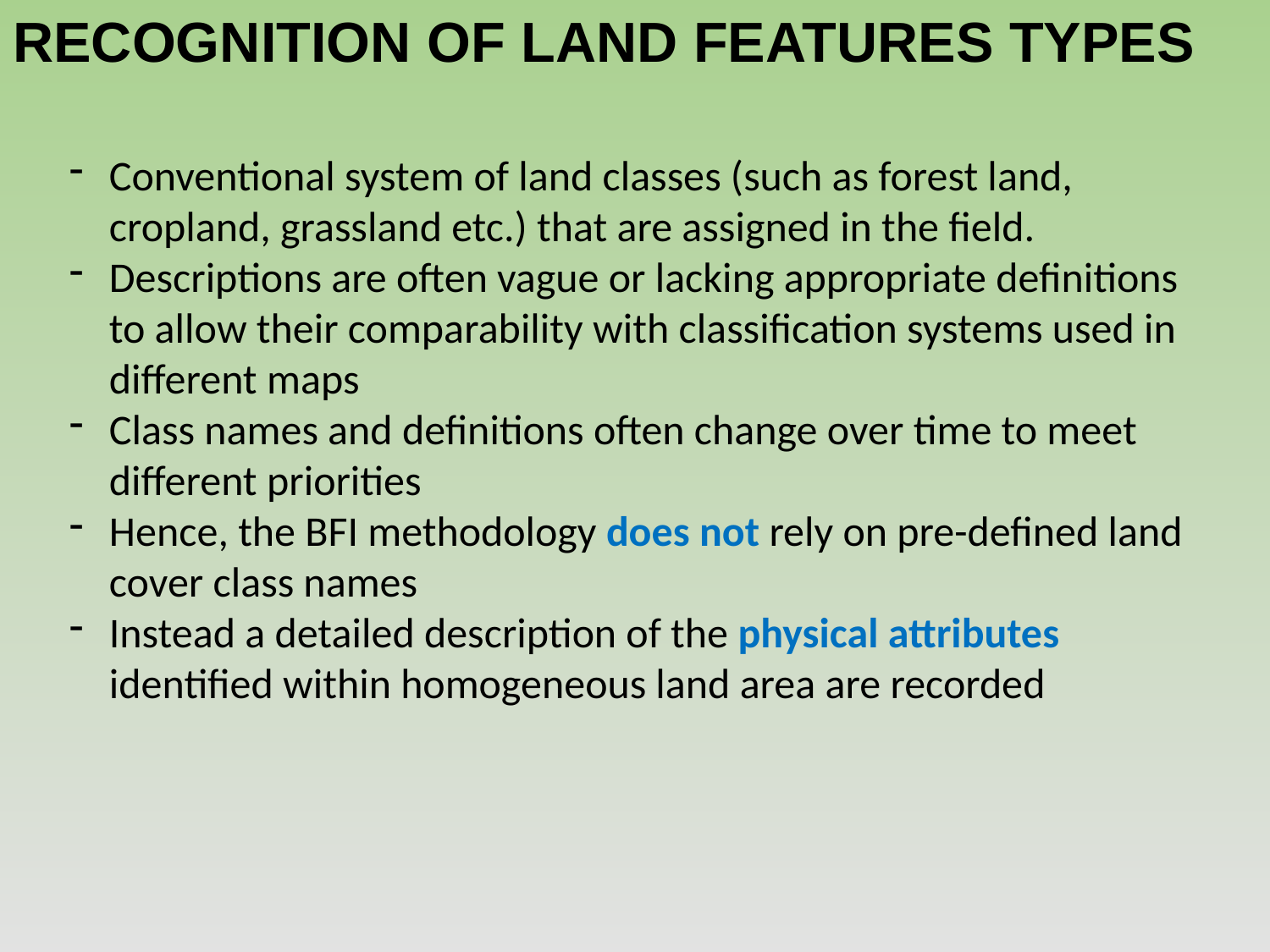

RECOGNITION OF LAND FEATURES TYPES
Conventional system of land classes (such as forest land, cropland, grassland etc.) that are assigned in the field.
Descriptions are often vague or lacking appropriate definitions to allow their comparability with classification systems used in different maps
Class names and definitions often change over time to meet different priorities
Hence, the BFI methodology does not rely on pre-defined land cover class names
Instead a detailed description of the physical attributes identified within homogeneous land area are recorded